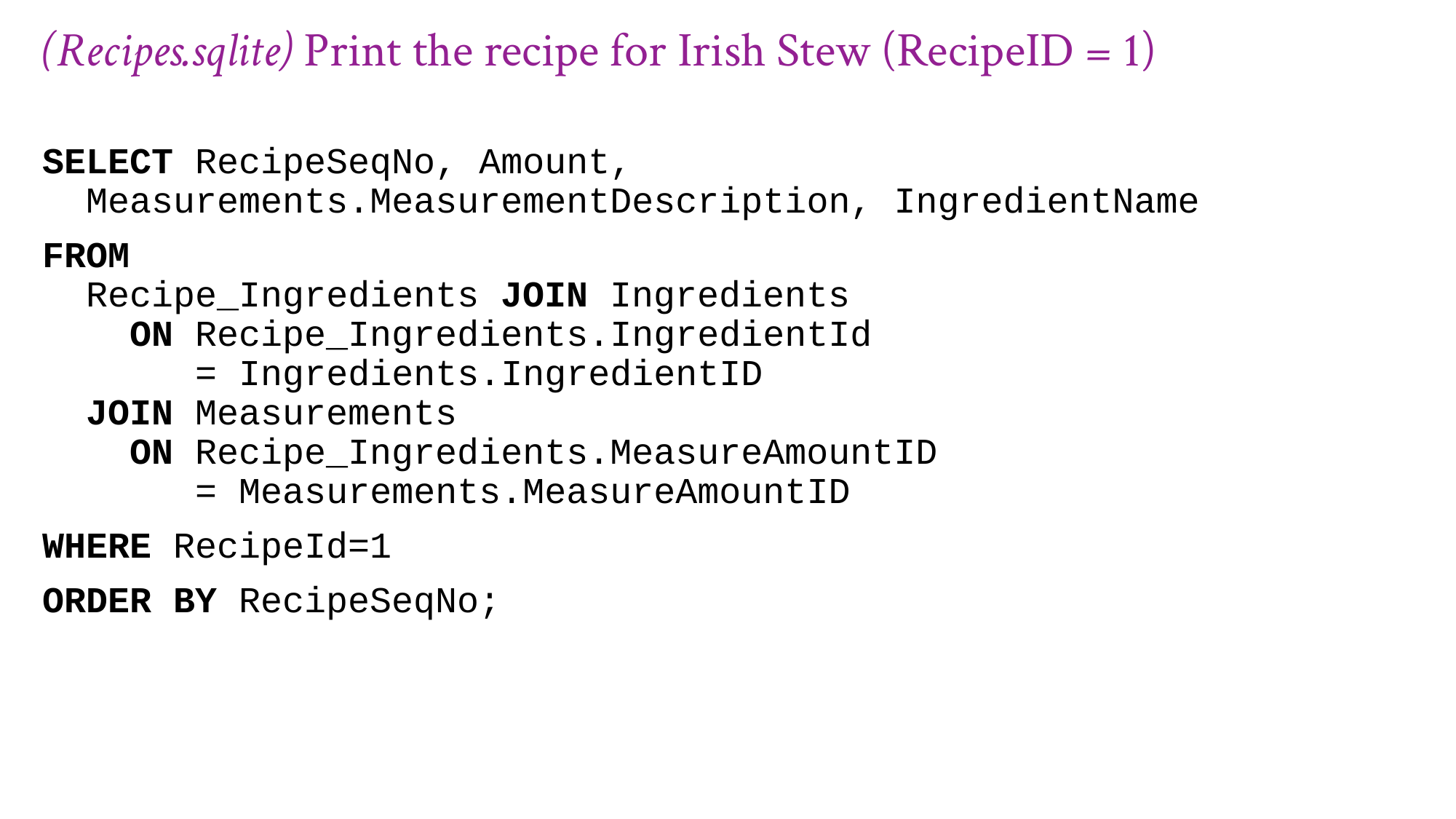

# (Recipes.sqlite) Print the recipe for Irish Stew (RecipeID = 1)
SELECT RecipeSeqNo, Amount,
  Measurements.MeasurementDescription, IngredientName
FROM
  Recipe_Ingredients JOIN Ingredients
    ON Recipe_Ingredients.IngredientId
       = Ingredients.IngredientID
  JOIN Measurements
    ON Recipe_Ingredients.MeasureAmountID
       = Measurements.MeasureAmountID
WHERE RecipeId=1
ORDER BY RecipeSeqNo;